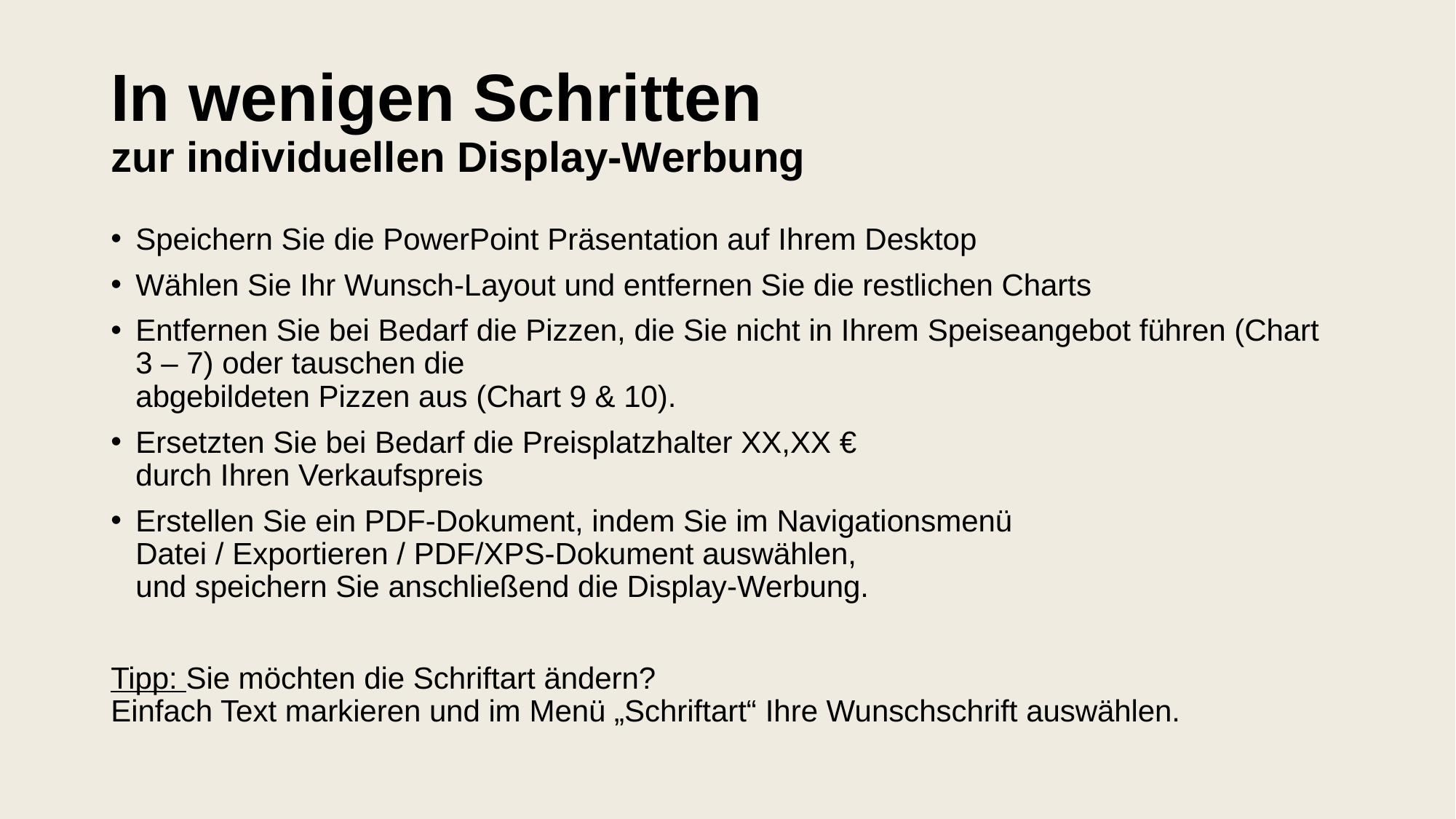

# In wenigen Schritten zur individuellen Display-Werbung
Speichern Sie die PowerPoint Präsentation auf Ihrem Desktop
Wählen Sie Ihr Wunsch-Layout und entfernen Sie die restlichen Charts
Entfernen Sie bei Bedarf die Pizzen, die Sie nicht in Ihrem Speiseangebot führen (Chart 3 – 7) oder tauschen die
abgebildeten Pizzen aus (Chart 9 & 10).
Ersetzten Sie bei Bedarf die Preisplatzhalter XX,XX €
durch Ihren Verkaufspreis
Erstellen Sie ein PDF-Dokument, indem Sie im Navigationsmenü
Datei / Exportieren / PDF/XPS-Dokument auswählen,
und speichern Sie anschließend die Display-Werbung.

Tipp: Sie möchten die Schriftart ändern?
Einfach Text markieren und im Menü „Schriftart“ Ihre Wunschschrift auswählen.